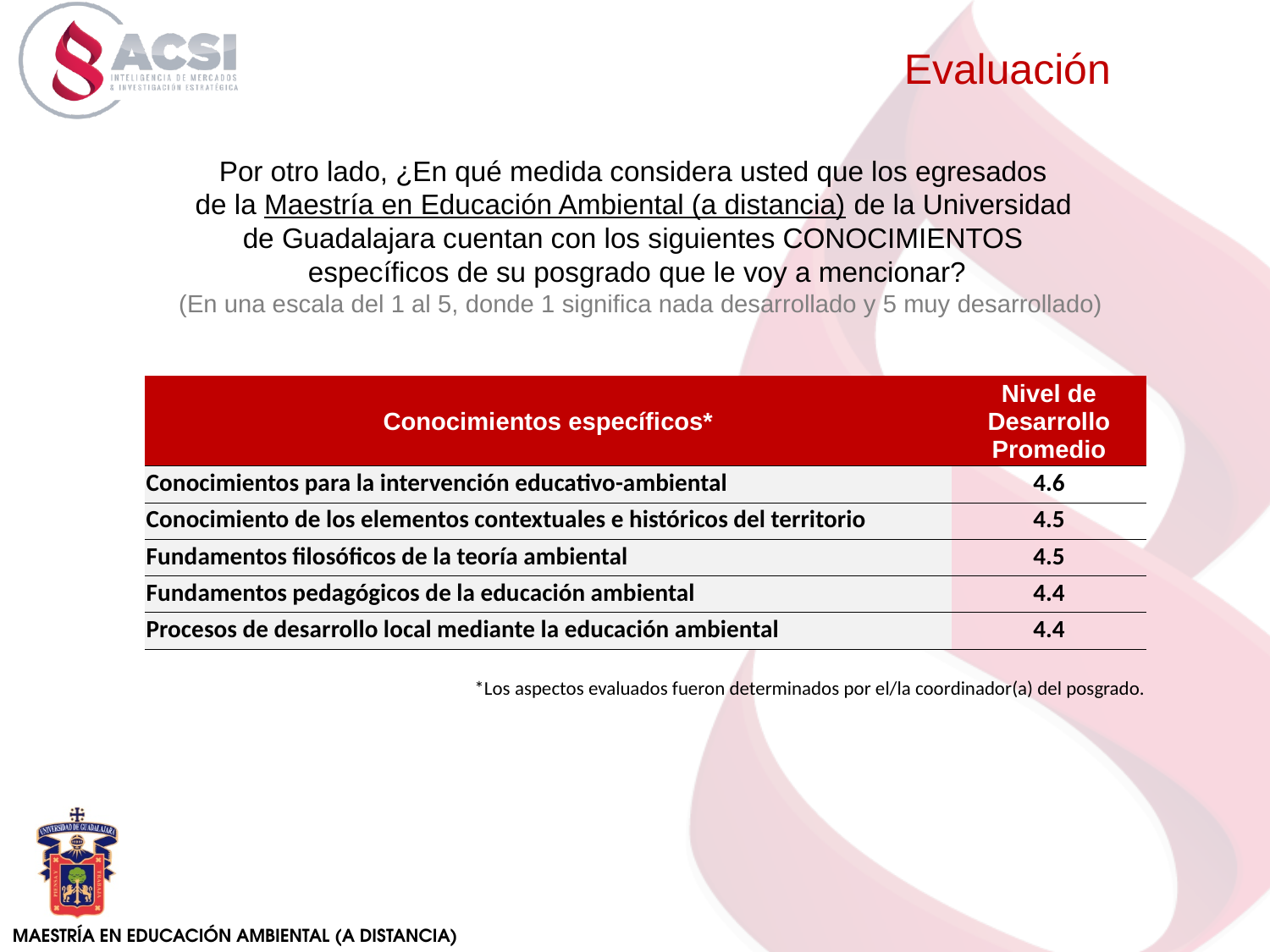

Evaluación
Por otro lado, ¿En qué medida considera usted que los egresados
de la Maestría en Educación Ambiental (a distancia) de la Universidad
de Guadalajara cuentan con los siguientes CONOCIMIENTOS
específicos de su posgrado que le voy a mencionar?
 (En una escala del 1 al 5, donde 1 significa nada desarrollado y 5 muy desarrollado)
| Conocimientos específicos\* | Nivel de Desarrollo Promedio |
| --- | --- |
| Conocimientos para la intervención educativo-ambiental | 4.6 |
| Conocimiento de los elementos contextuales e históricos del territorio | 4.5 |
| Fundamentos filosóficos de la teoría ambiental | 4.5 |
| Fundamentos pedagógicos de la educación ambiental | 4.4 |
| Procesos de desarrollo local mediante la educación ambiental | 4.4 |
*Los aspectos evaluados fueron determinados por el/la coordinador(a) del posgrado.